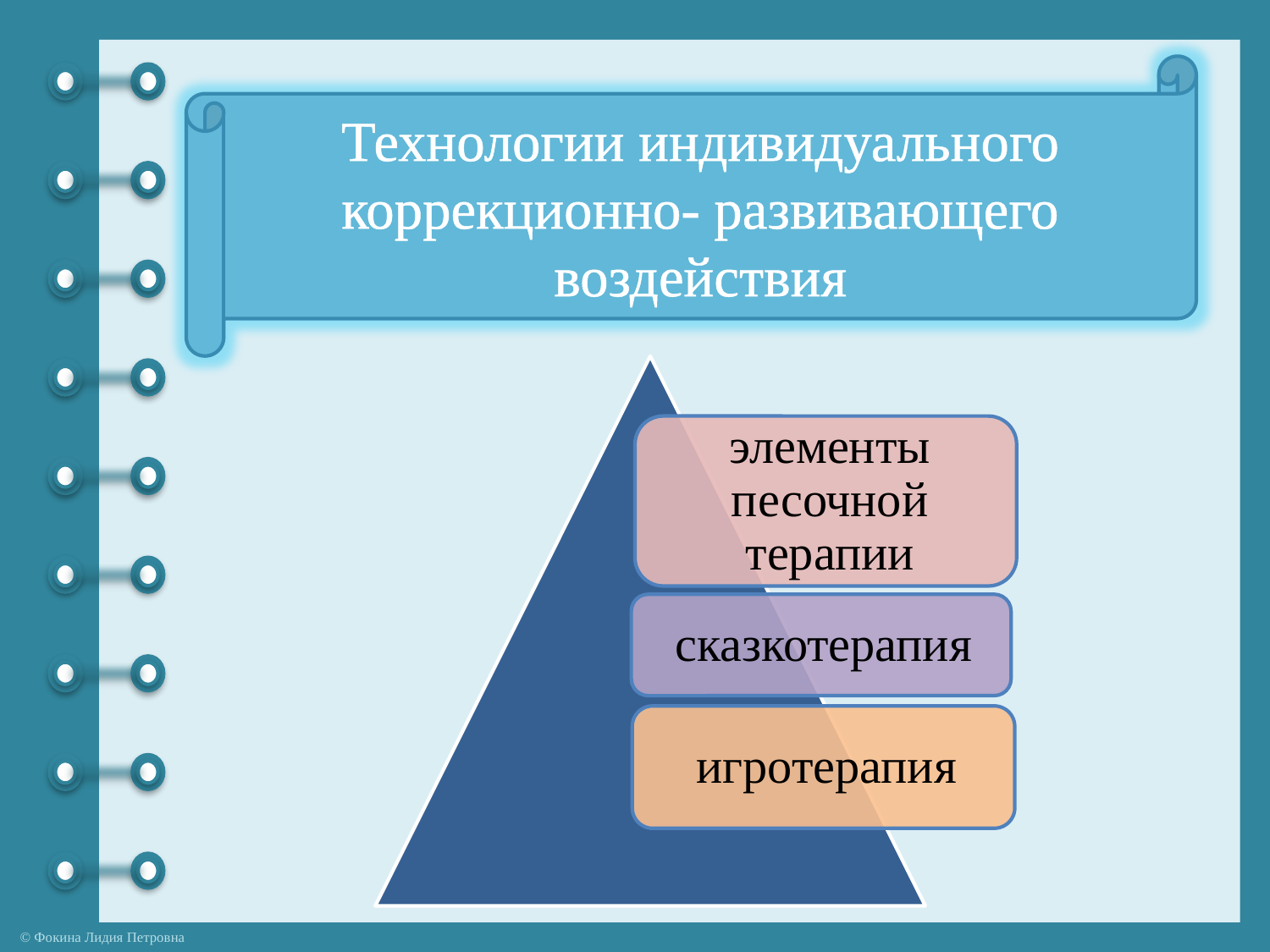

Технологии индивидуального коррекционно- развивающего воздействия
элементы песочной терапии
сказкотерапия
игротерапия